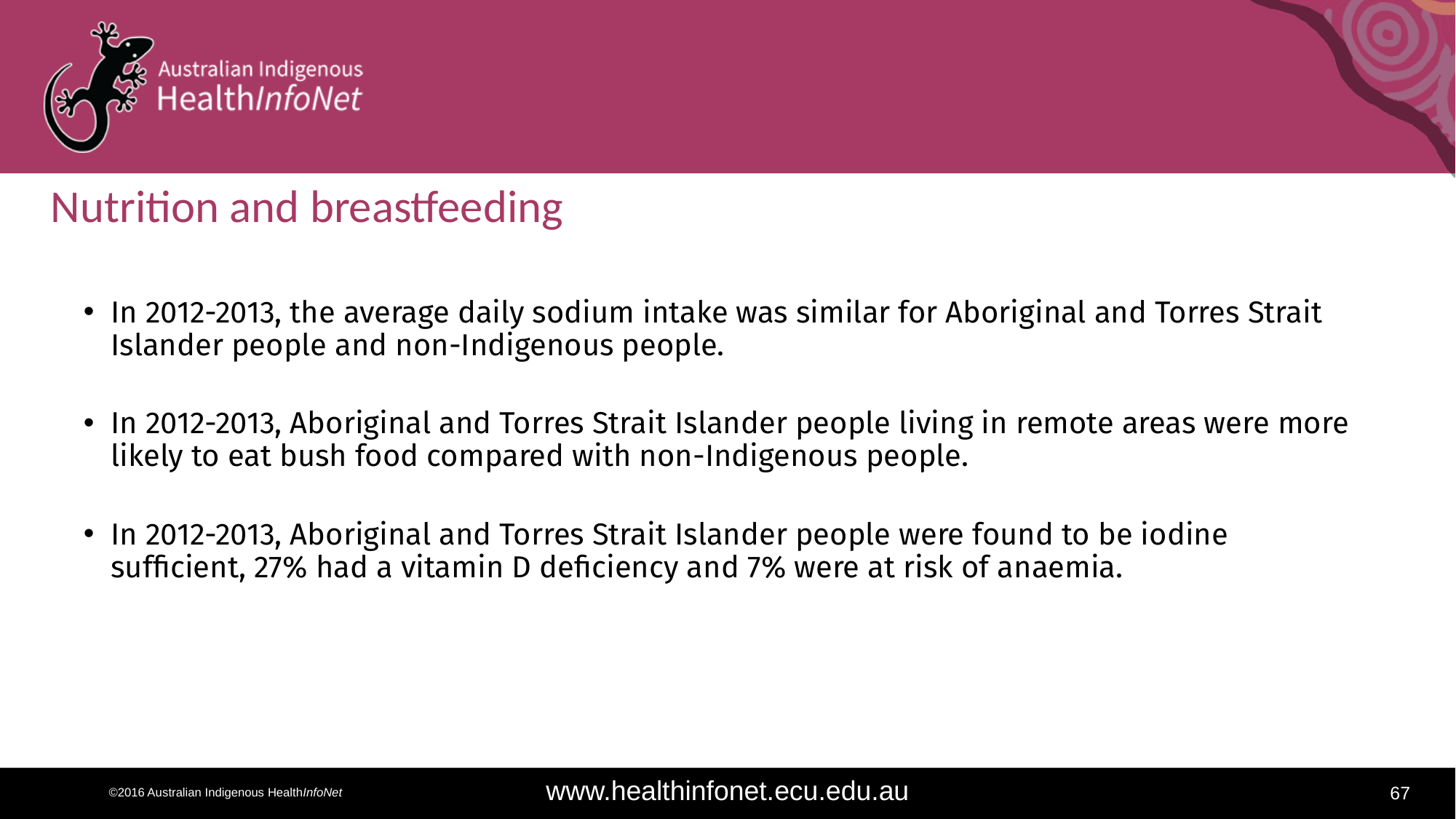

# Nutrition and breastfeeding
In 2012-2013, the average daily sodium intake was similar for Aboriginal and Torres Strait Islander people and non-Indigenous people.
In 2012-2013, Aboriginal and Torres Strait Islander people living in remote areas were more likely to eat bush food compared with non-Indigenous people.
In 2012-2013, Aboriginal and Torres Strait Islander people were found to be iodine sufficient, 27% had a vitamin D deficiency and 7% were at risk of anaemia.